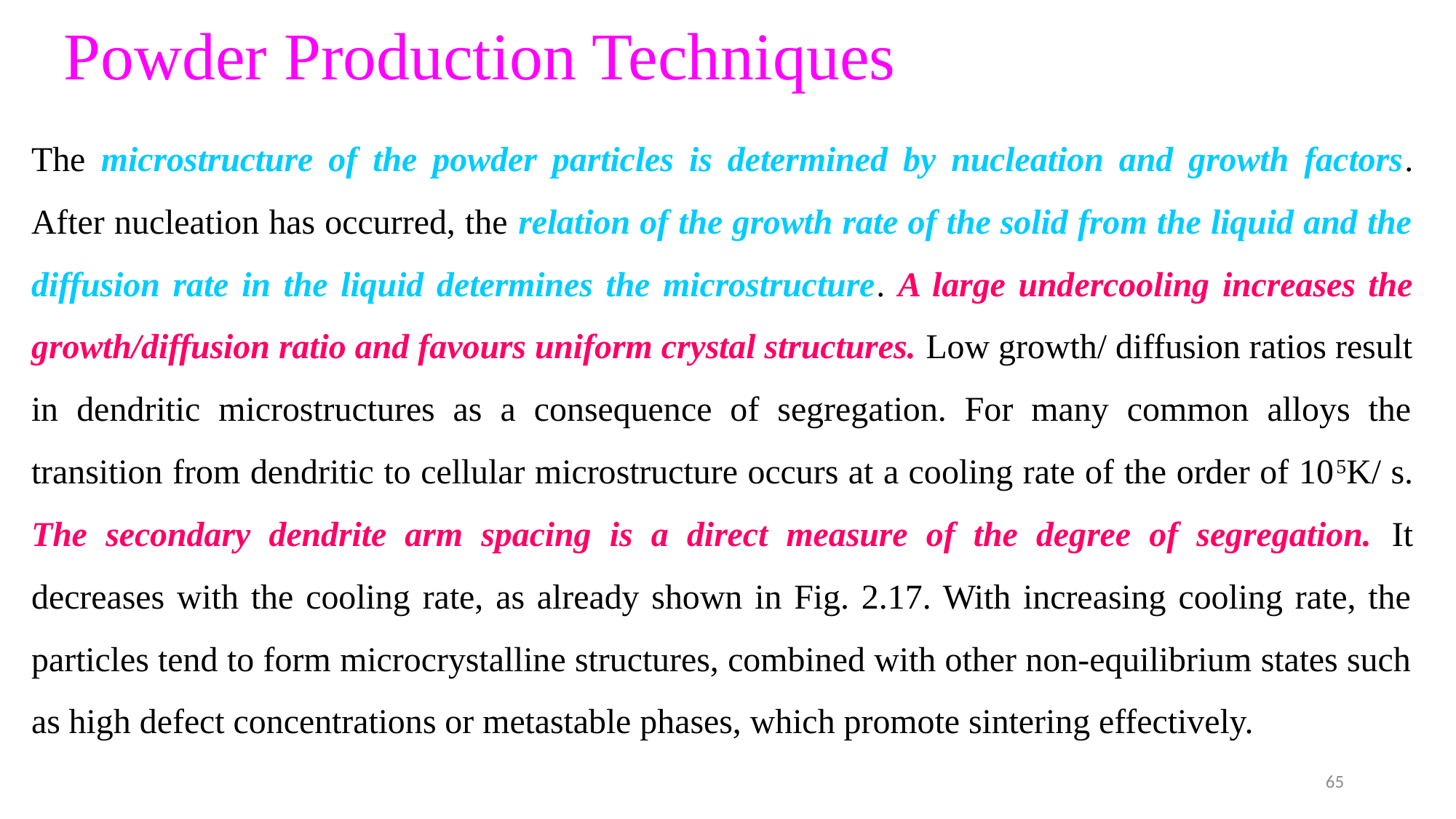

# Powder Production Techniques
The microstructure of the powder particles is determined by nucleation and growth factors. After nucleation has occurred, the relation of the growth rate of the solid from the liquid and the diffusion rate in the liquid determines the microstructure. A large undercooling increases the growth/diffusion ratio and favours uniform crystal structures. Low growth/ diffusion ratios result in dendritic microstructures as a consequence of segregation. For many common alloys the transition from dendritic to cellular microstructure occurs at a cooling rate of the order of 105K/ s. The secondary dendrite arm spacing is a direct measure of the degree of segregation. It decreases with the cooling rate, as already shown in Fig. 2.17. With increasing cooling rate, the particles tend to form microcrystalline structures, combined with other non-equilibrium states such as high defect concentrations or metastable phases, which promote sintering effectively.
65